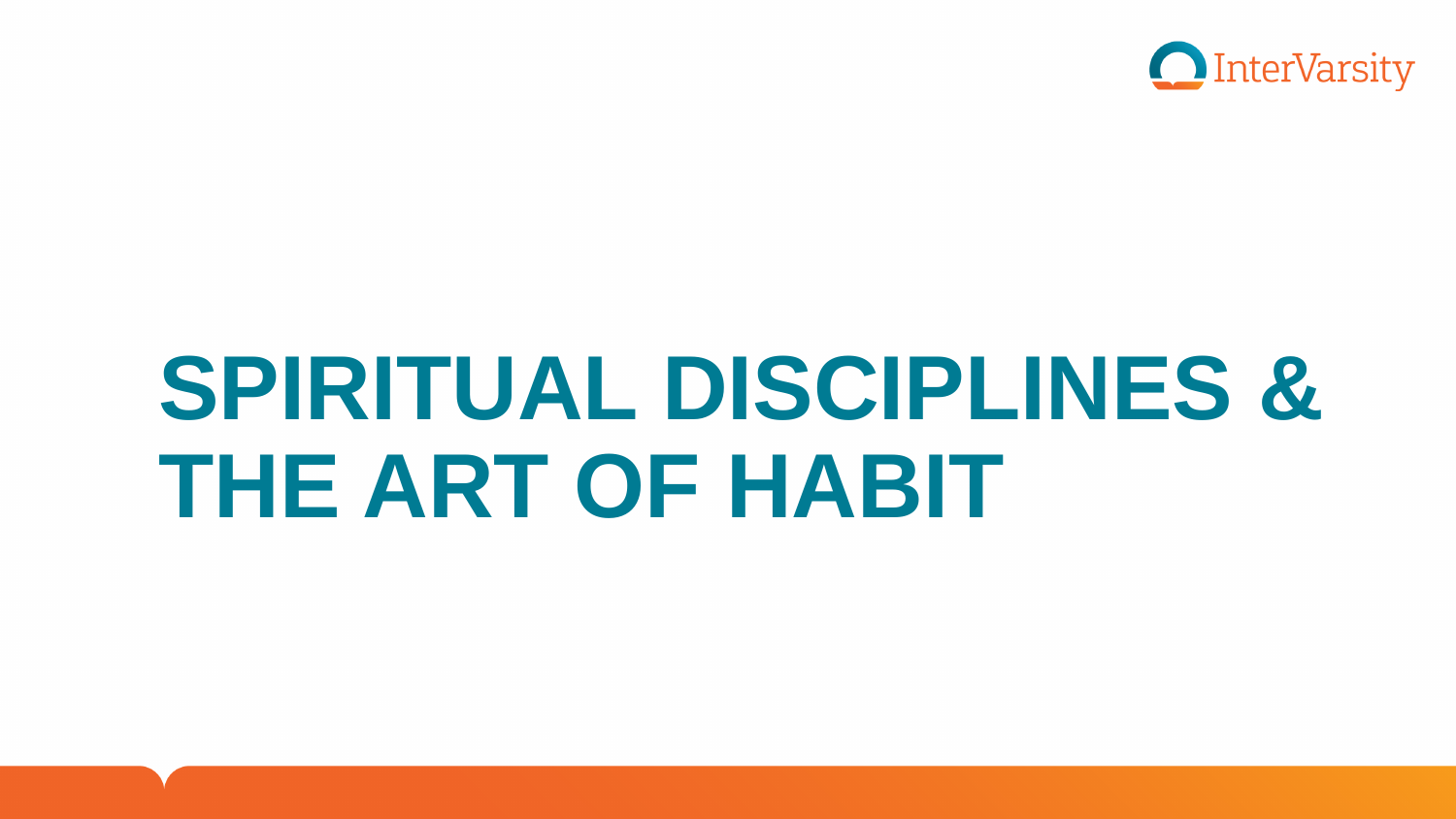

# SPIRITUAL DISCIPLINES & THE ART OF HABIT